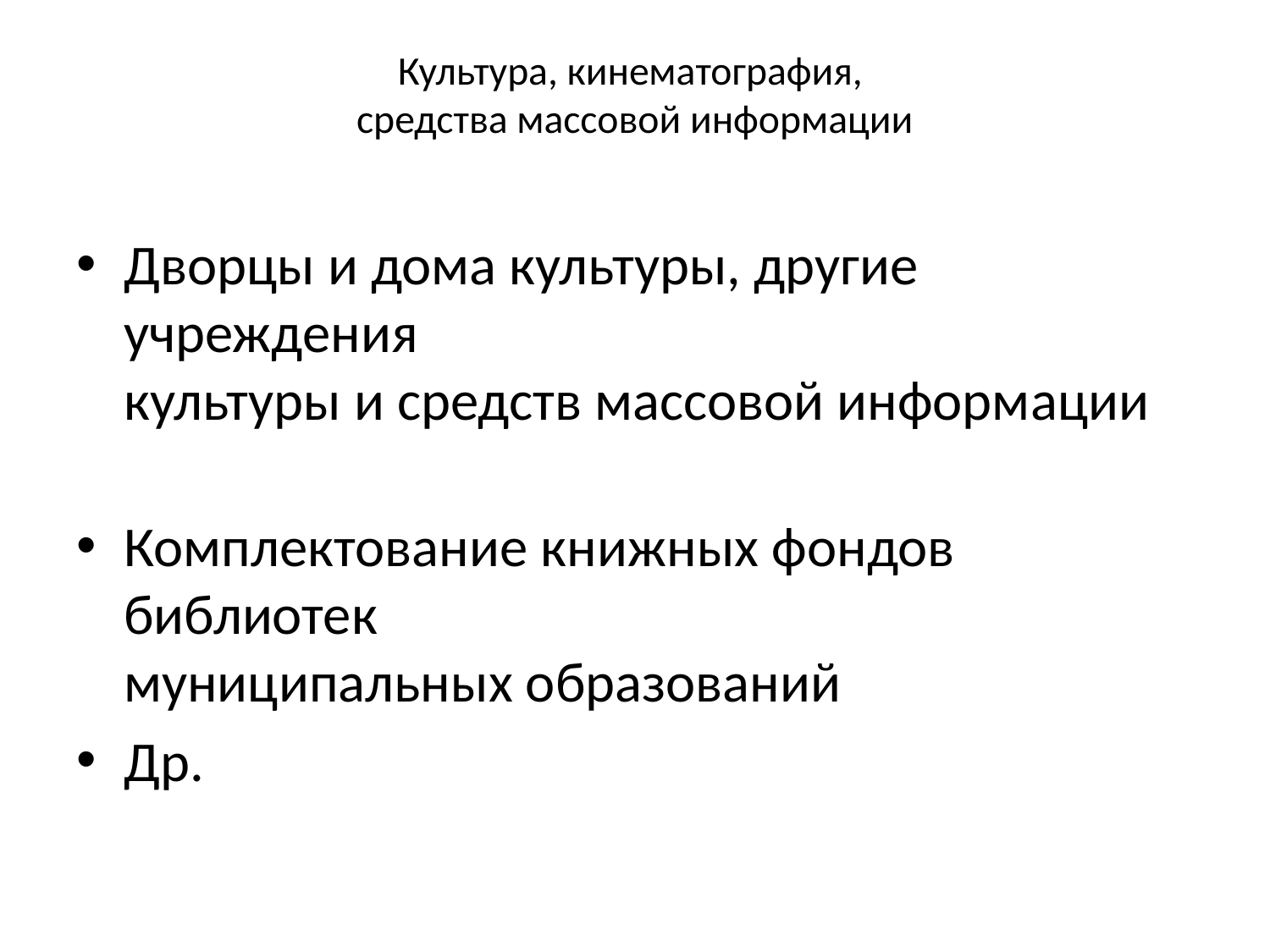

# Культура, кинематография, средства массовой информации
Дворцы и дома культуры, другие учреждения
культуры и средств массовой информации
Комплектование книжных фондов библиотек
муниципальных образований
Др.